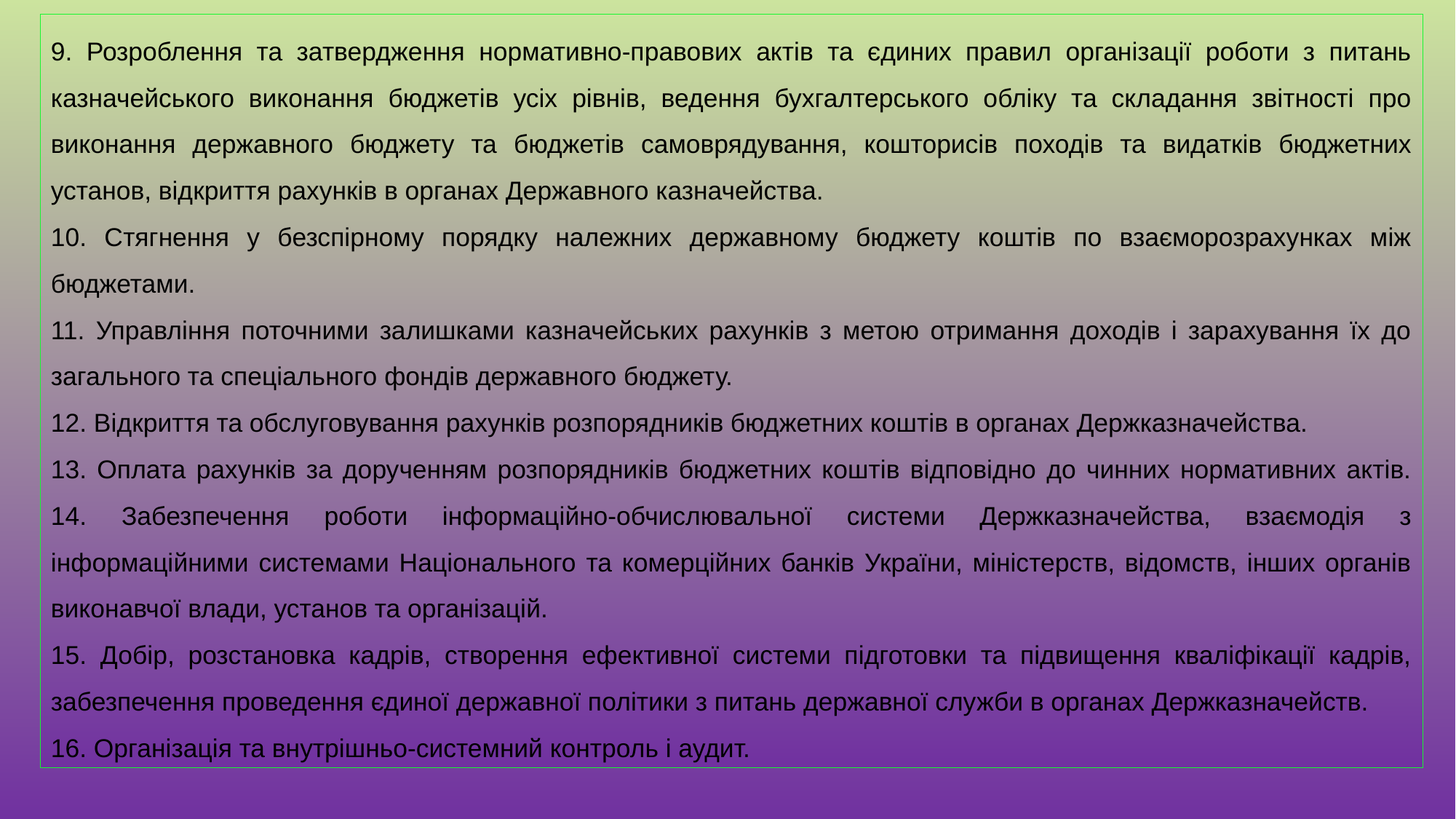

9. Розроблення та затвердження нормативно-правових актів та єдиних правил організації роботи з питань казначейського виконання бюджетів усіх рівнів, ведення бухгалтерського обліку та складання звітності про виконання державного бюджету та бюджетів самоврядування, кошторисів походів та видатків бюджетних установ, відкриття рахунків в органах Державного казначейства.
10. Стягнення у безспірному порядку належних державному бюджету коштів по взаєморозрахунках між бюджетами.
11. Управління поточними залишками казначейських рахунків з метою отримання доходів і зарахування їх до загального та спеціального фондів державного бюджету.
12. Відкриття та обслуговування рахунків розпорядників бюджетних коштів в органах Держказначейства.
13. Оплата рахунків за дорученням розпорядників бюджетних коштів відповідно до чинних нормативних актів. 14. Забезпечення роботи інформаційно-обчислювальної системи Держказначейства, взаємодія з інформаційними системами Національного та комерційних банків України, міністерств, відомств, інших органів виконавчої влади, установ та організацій.
15. Добір, розстановка кадрів, створення ефективної системи підготовки та підвищення кваліфікації кадрів, забезпечення проведення єдиної державної політики з питань державної служби в органах Держказначейств.
16. Організація та внутрішньо-системний контроль і аудит.